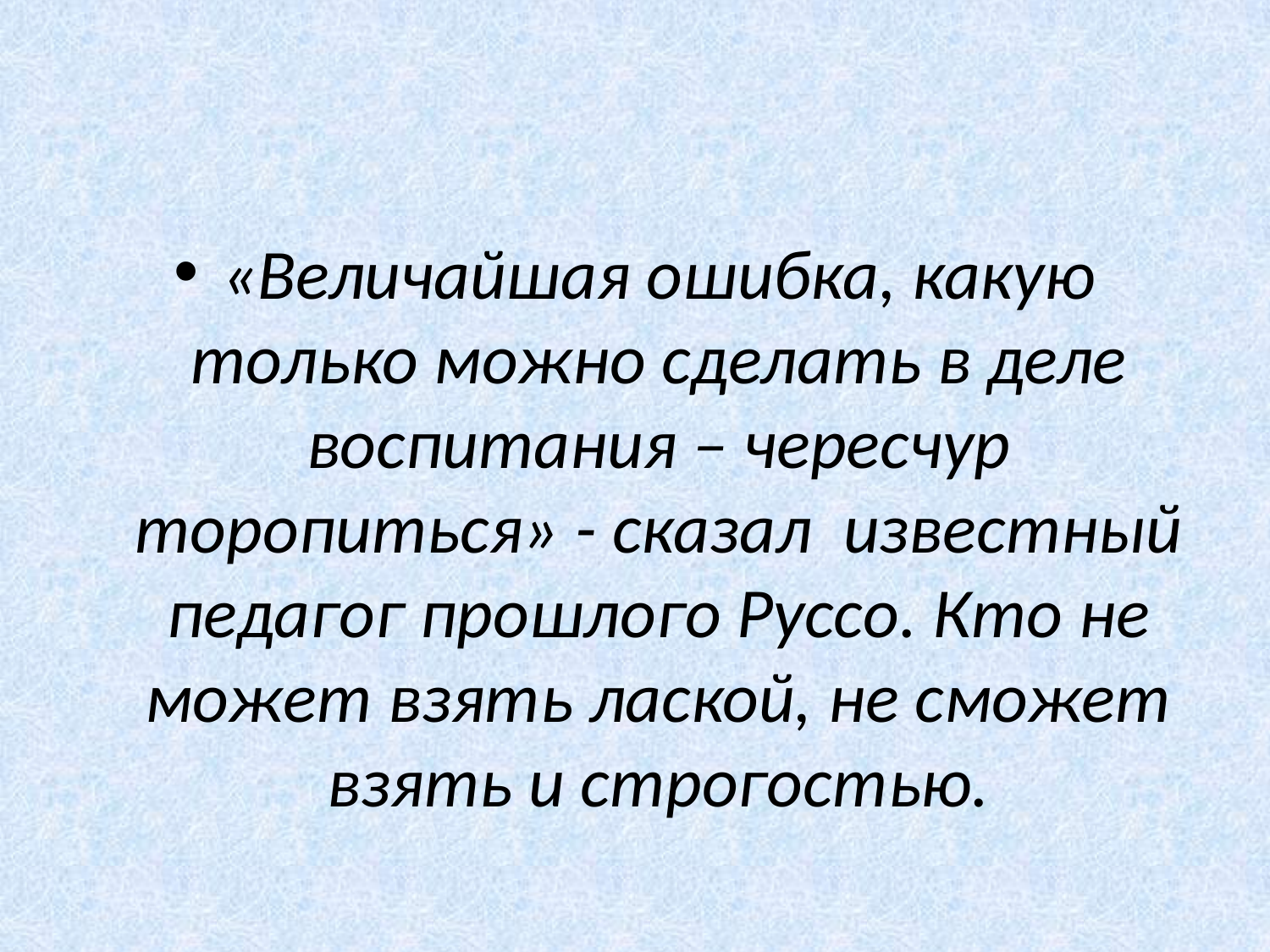

#
«Величайшая ошибка, какую только можно сделать в деле воспитания – чересчур торопиться» - сказал  известный педагог прошлого Руссо. Кто не может взять лаской, не сможет взять и строгостью.